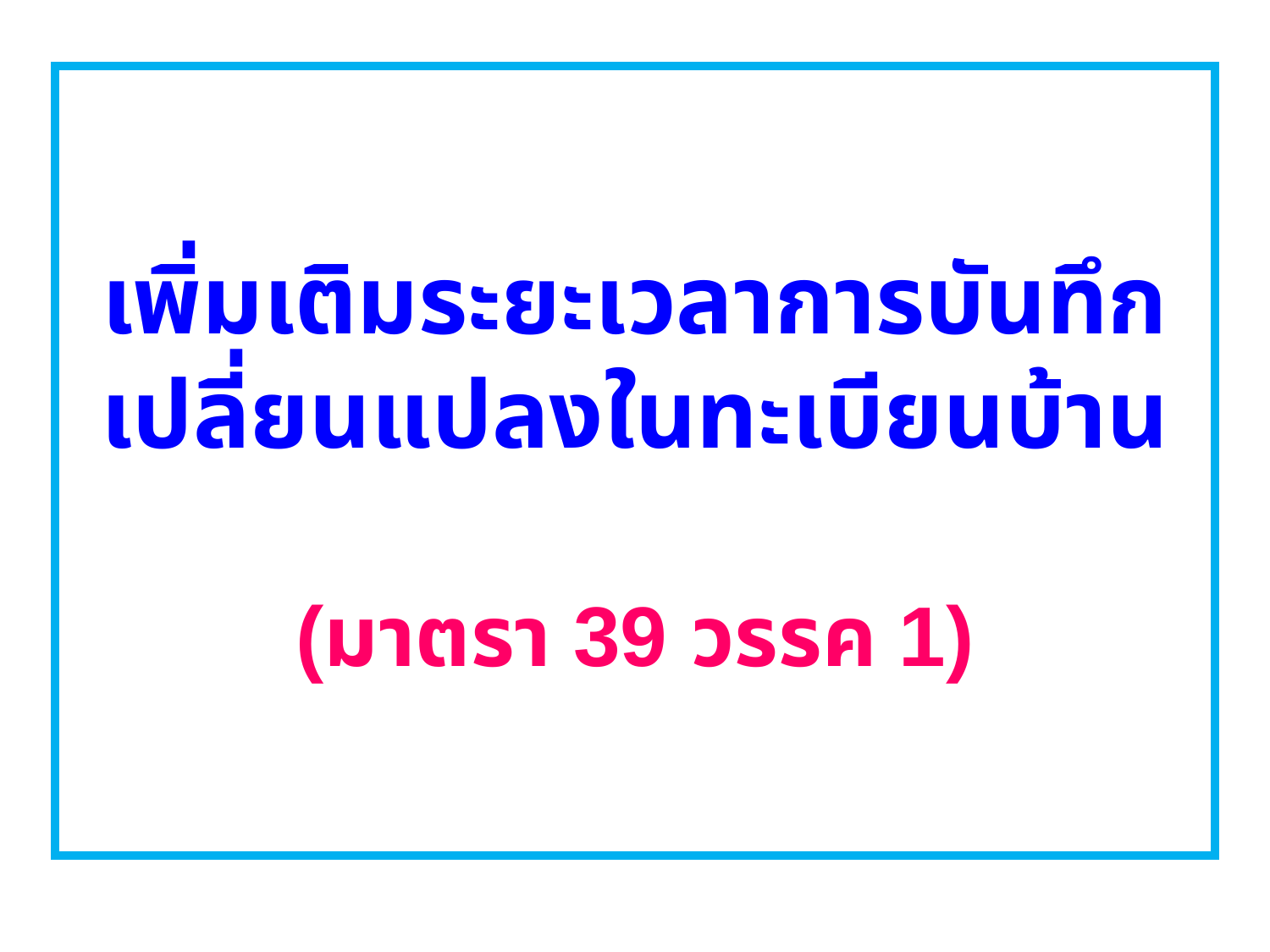

เพิ่มเติมระยะเวลาการบันทึก
เปลี่ยนแปลงในทะเบียนบ้าน

(มาตรา 39 วรรค 1)